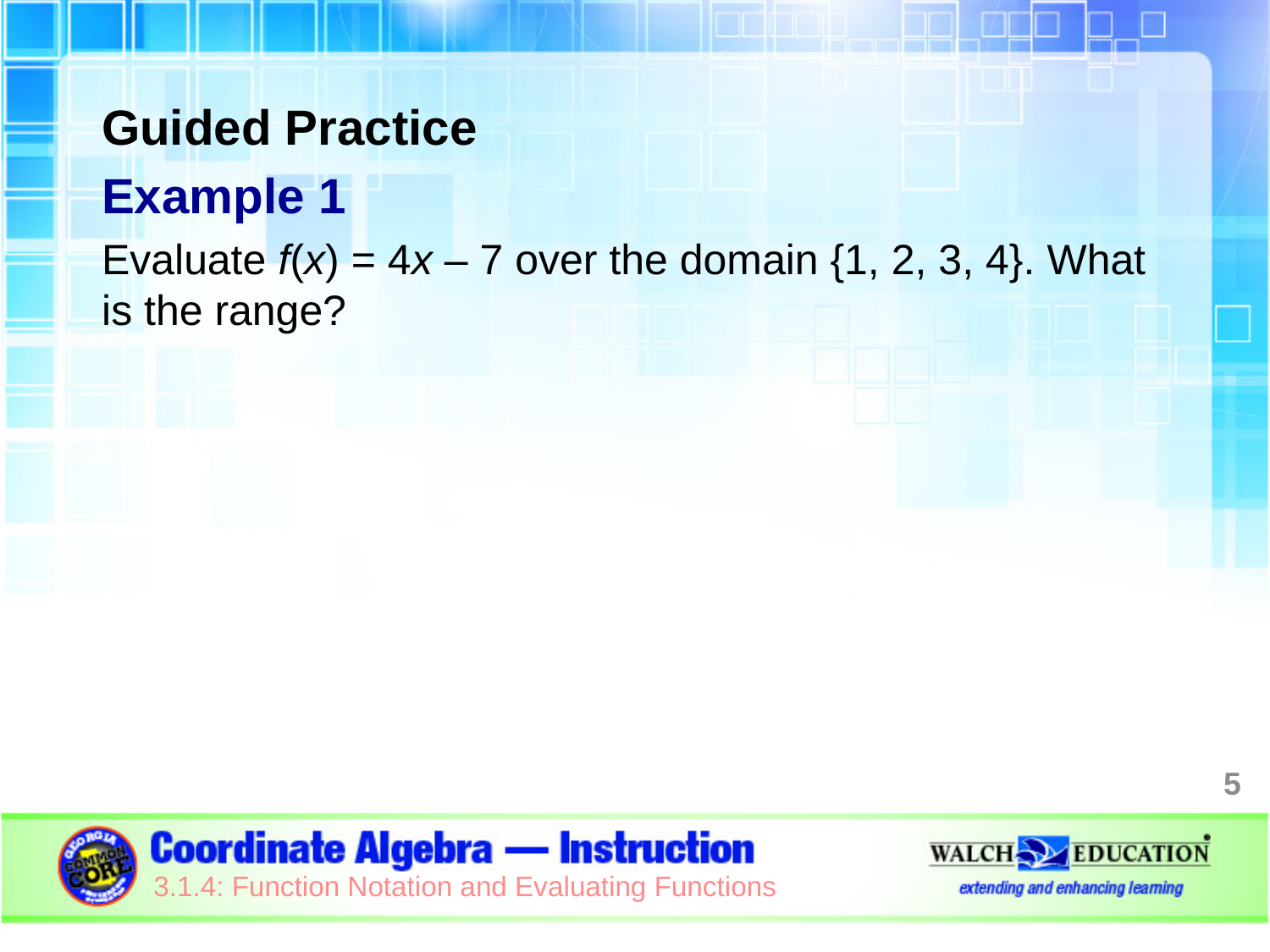

Guided Practice
Example 1
Evaluate f(x) = 4x – 7 over the domain {1, 2, 3, 4}. What is the range?

5
3.1.4: Function Notation and Evaluating Functions